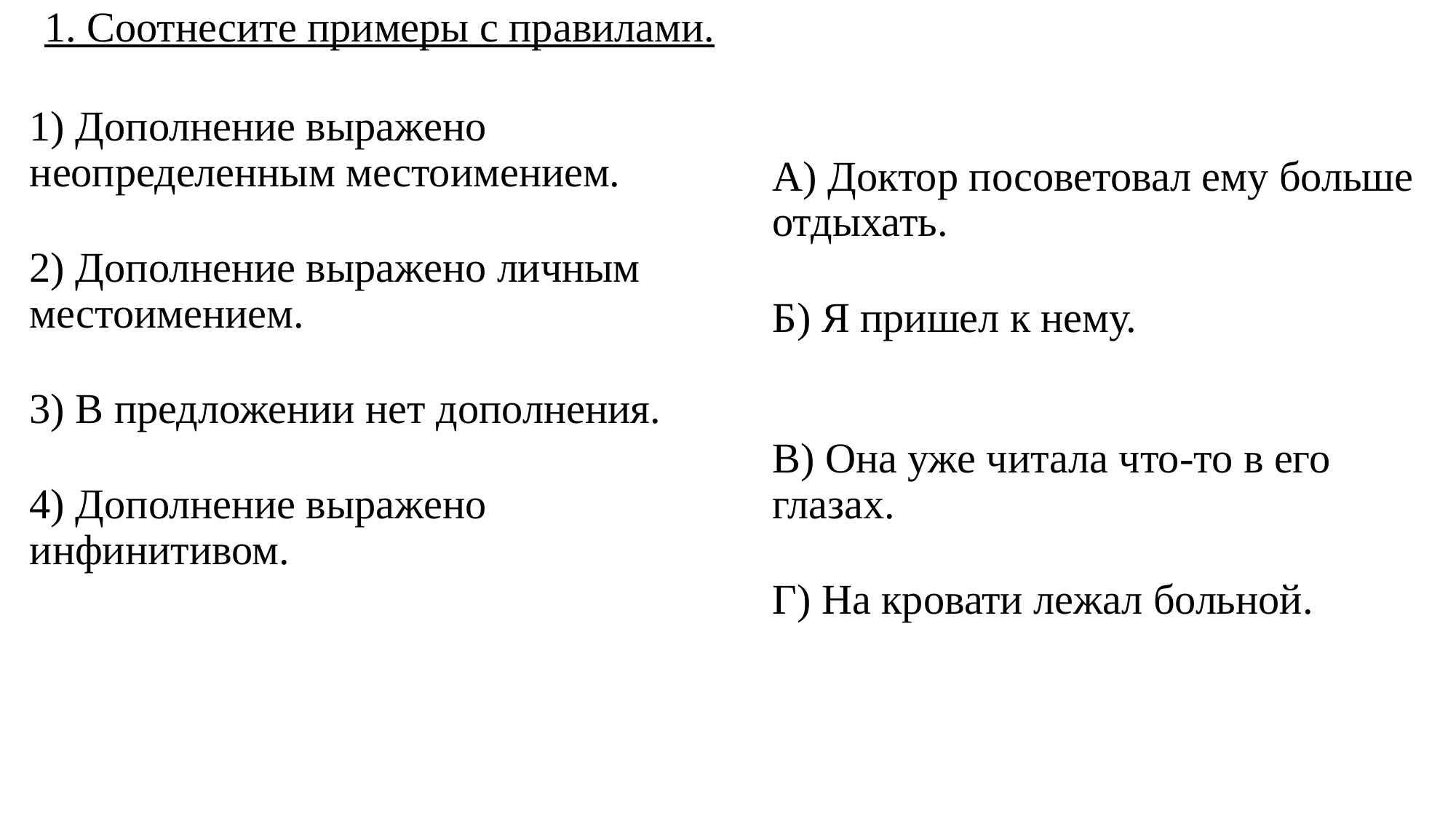

1. Соотнесите примеры с правилами.

1) Дополнение выражено неопределенным местоимением.
2) Дополнение выражено личным местоимением.
3) В предложении нет дополнения.
4) Дополнение выражено инфинитивом.

А) Доктор посоветовал ему больше отдыхать.
Б) Я пришел к нему.
В) Она уже читала что-то в его глазах.
Г) На кровати лежал больной.